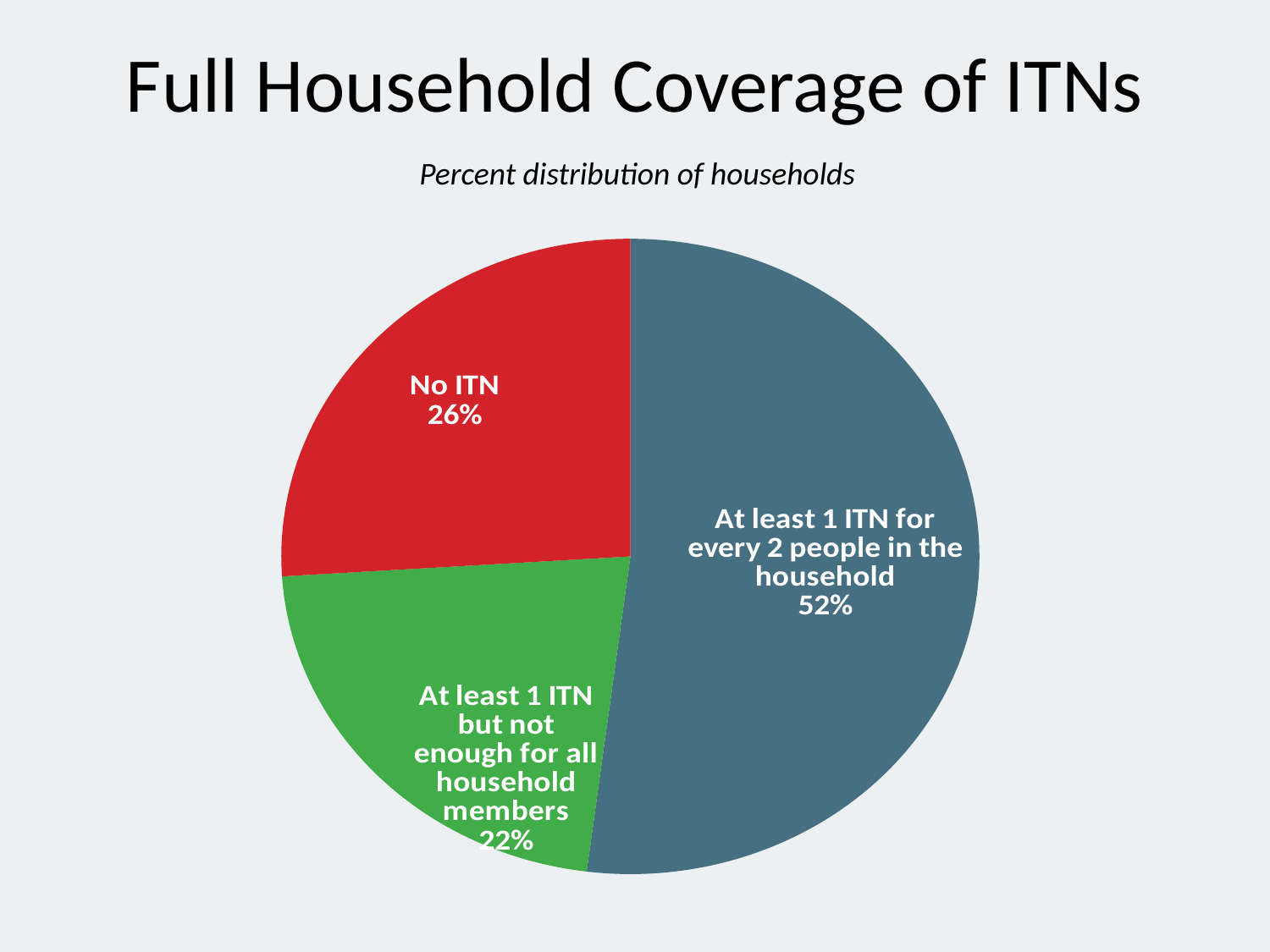

# Full Household Coverage of ITNs
Percent distribution of households

### Chart

| Category | Series 1 |
|---|---|
| At least 1 ITN for every 2 people in the household | 52.0 |
| At least 1 ITN but not enough for all household members | 22.0 |
| No ITN | 26.0 |